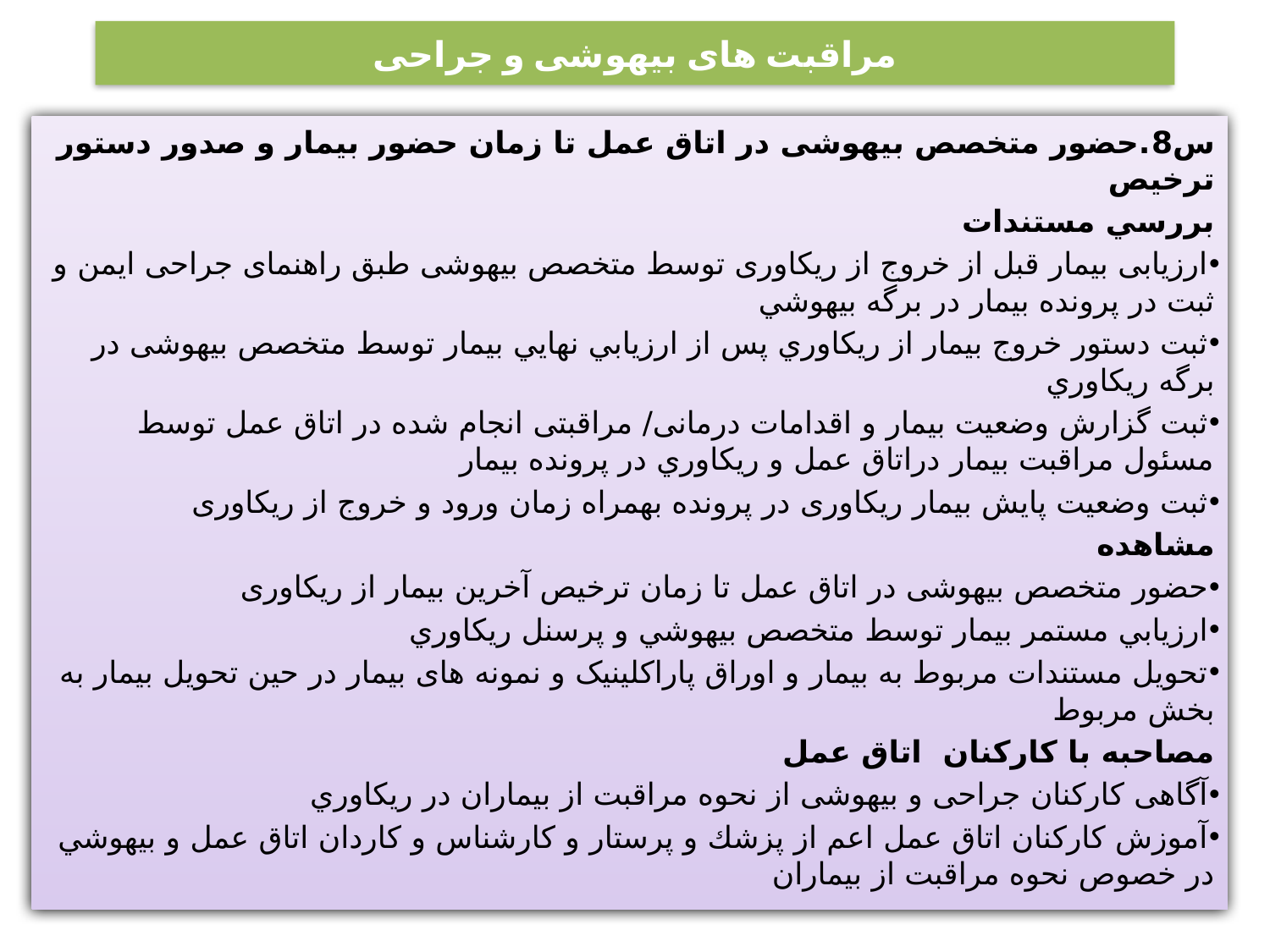

# مراقبت های بیهوشی و جراحی
س8.حضور متخصص بیهوشی در اتاق عمل تا زمان حضور بیمار و صدور دستور ترخیص
بررسي مستندات
ارزیابی بیمار قبل از خروج از ریکاوری توسط متخصص بیهوشی طبق راهنمای جراحی ایمن و ثبت در پرونده بيمار در برگه بيهوشي
ثبت دستور خروج بیمار از ريكاوري پس از ارزيابي نهايي بيمار توسط متخصص بیهوشی در برگه ريكاوري
ثبت گزارش وضعیت بیمار و اقدامات درمانی/ مراقبتی انجام شده در اتاق عمل توسط مسئول مراقبت بیمار دراتاق عمل و ريكاوري در پرونده بيمار
ثبت وضعيت پایش بیمار ریکاوری در پرونده بهمراه زمان ورود و خروج از ریکاوری
مشاهده
حضور متخصص بیهوشی در اتاق عمل تا زمان ترخیص آخرین بیمار از ریکاوری
ارزيابي مستمر بيمار توسط متخصص بيهوشي و پرسنل ريكاوري
تحويل مستندات مربوط به بیمار و اوراق پاراکلینیک و نمونه های بیمار در حین تحویل بیمار به بخش مربوط
مصاحبه با كاركنان  اتاق عمل
آگاهی کارکنان جراحی و بیهوشی از نحوه مراقبت از بيماران در ريكاوري
آموزش کارکنان اتاق عمل اعم از پزشك و پرستار و كارشناس و كاردان اتاق عمل و بيهوشي در خصوص نحوه مراقبت از بيماران